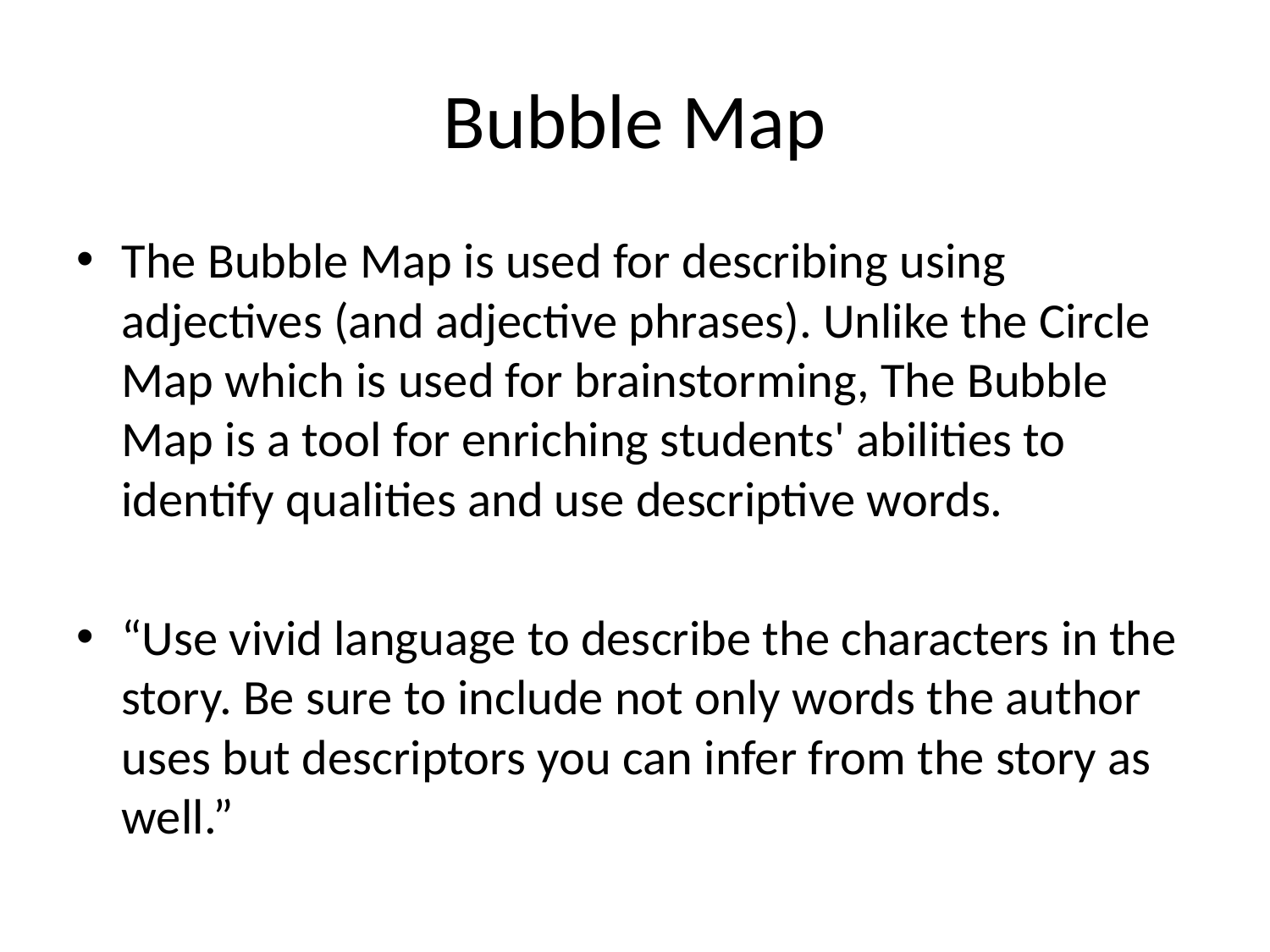

# Bubble Map
The Bubble Map is used for describing using adjectives (and adjective phrases). Unlike the Circle Map which is used for brainstorming, The Bubble Map is a tool for enriching students' abilities to identify qualities and use descriptive words.

“Use vivid language to describe the characters in the story. Be sure to include not only words the author uses but descriptors you can infer from the story as well.”